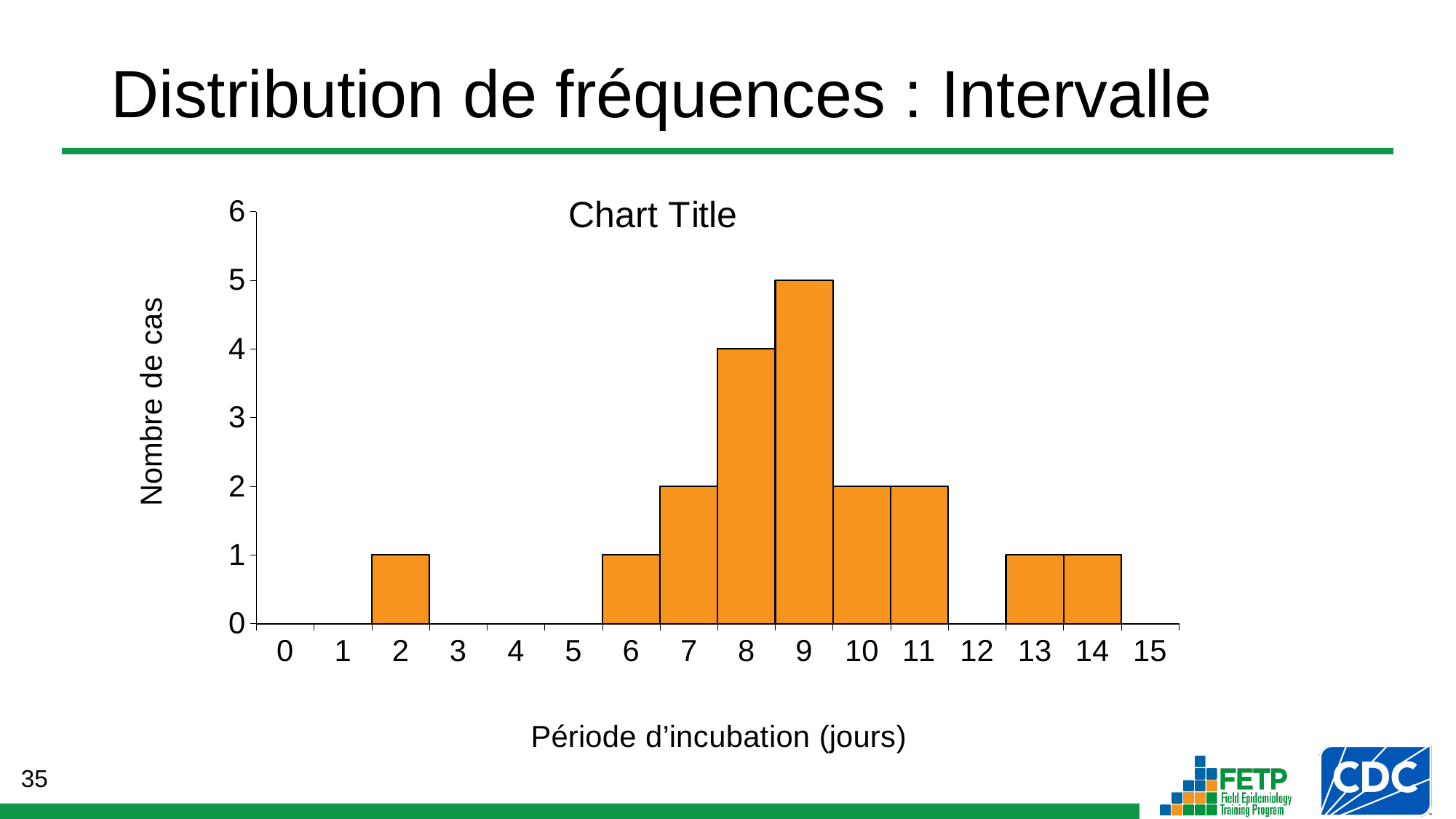

# Distribution de fréquences : Intervalle

### Chart:

| Category |  |
|---|---|
| 0 | 0.0 |
| 1 | 0.0 |
| 2 | 1.0 |
| 3 | 0.0 |
| 4 | 0.0 |
| 5 | 0.0 |
| 6 | 1.0 |
| 7 | 2.0 |
| 8 | 4.0 |
| 9 | 5.0 |
| 10 | 2.0 |
| 11 | 2.0 |
| 12 | 0.0 |
| 13 | 1.0 |
| 14 | 1.0 |
| 15 | 0.0 |